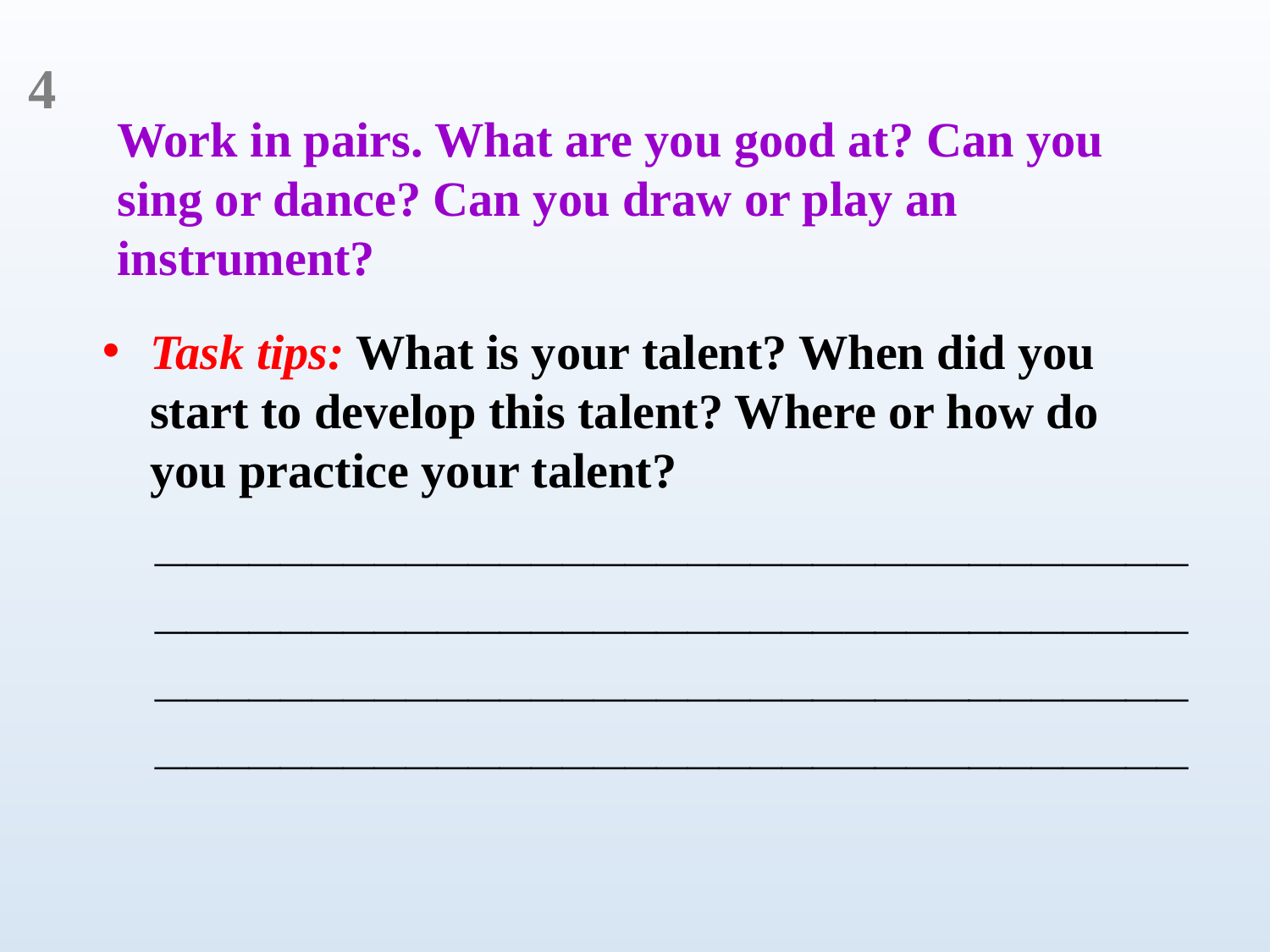

4
Work in pairs. What are you good at? Can you sing or dance? Can you draw or play an instrument?
Task tips: What is your talent? When did you start to develop this talent? Where or how do you practice your talent?
 ____________________________________________________________________________________________________________________________________